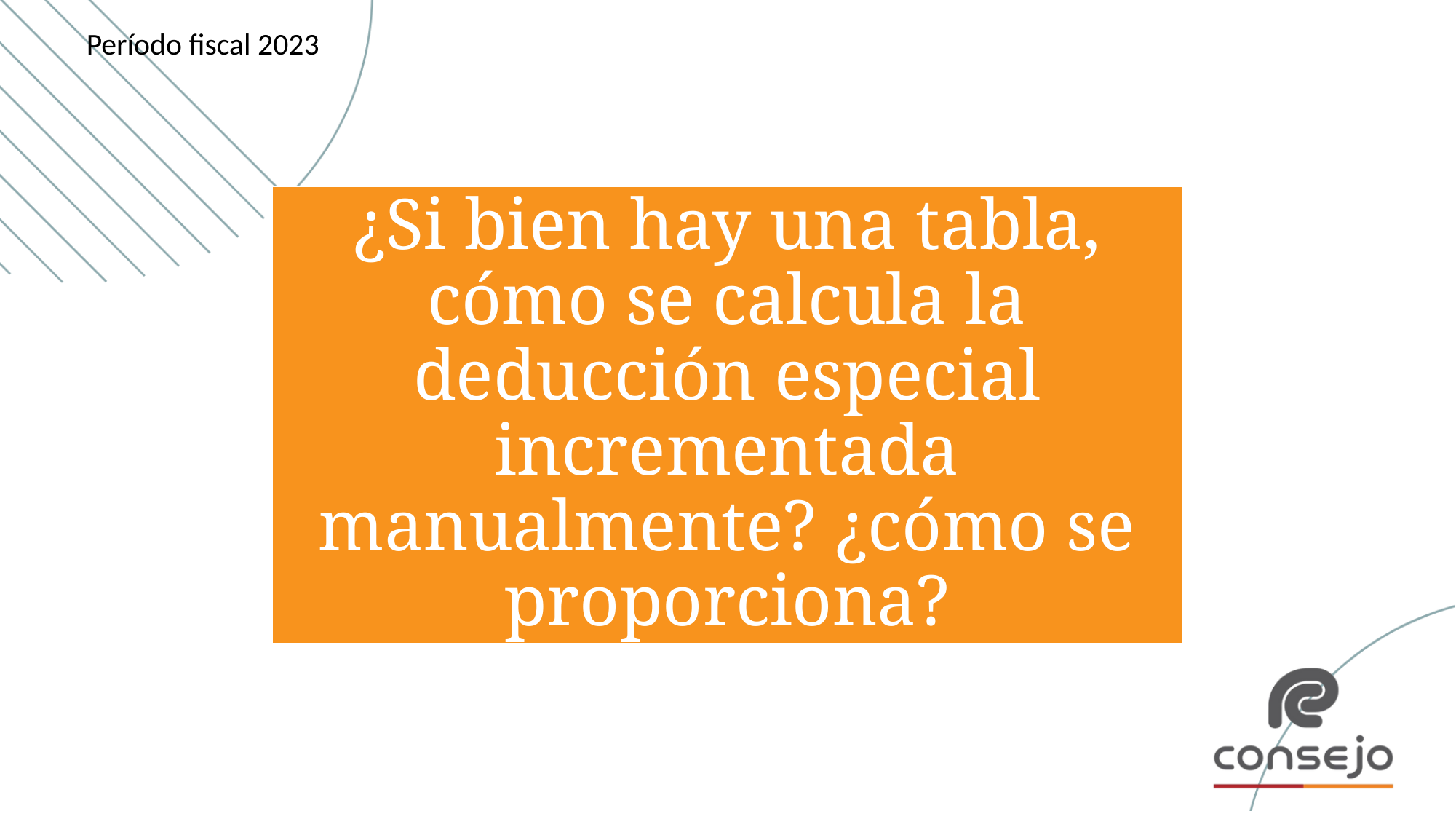

Período fiscal 2023
¿Si bien hay una tabla, cómo se calcula la deducción especial incrementada manualmente? ¿cómo se proporciona?